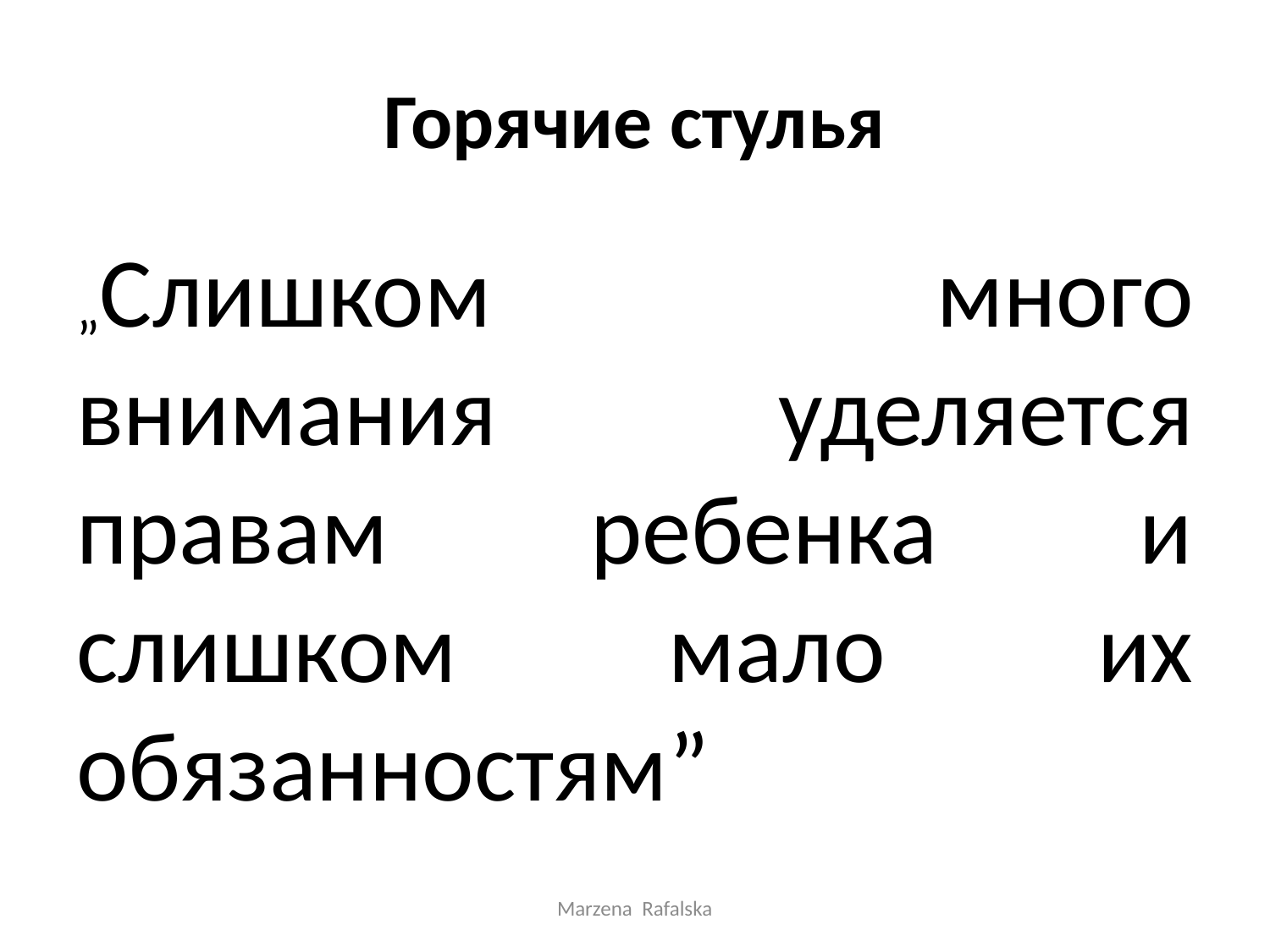

# Горячие стулья
„Слишком много внимания уделяется правам ребенка и слишком мало их обязанностям”
Marzena  Rafalska